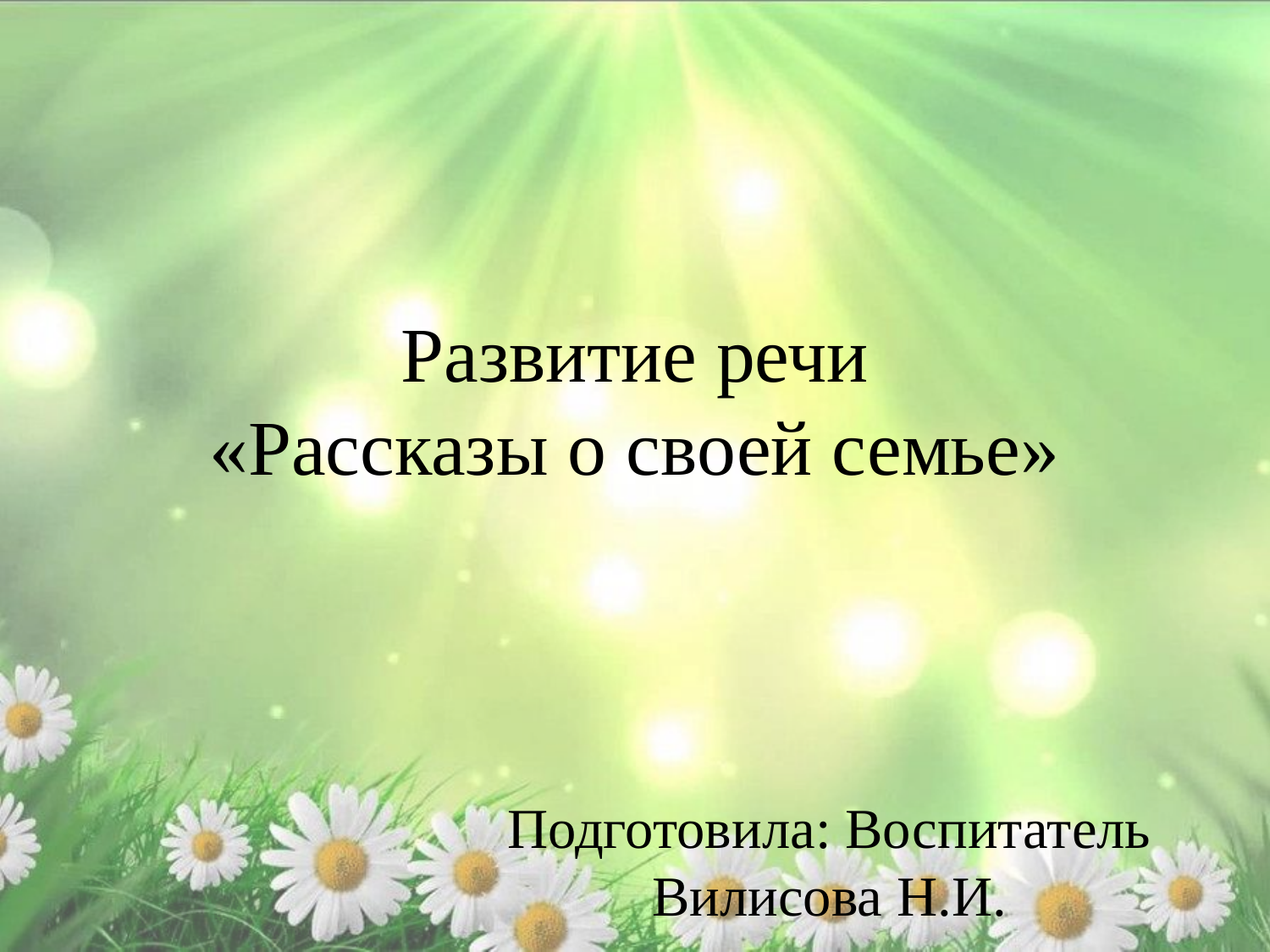

# Развитие речи «Рассказы о своей семье»
Подготовила: Воспитатель Вилисова Н.И.